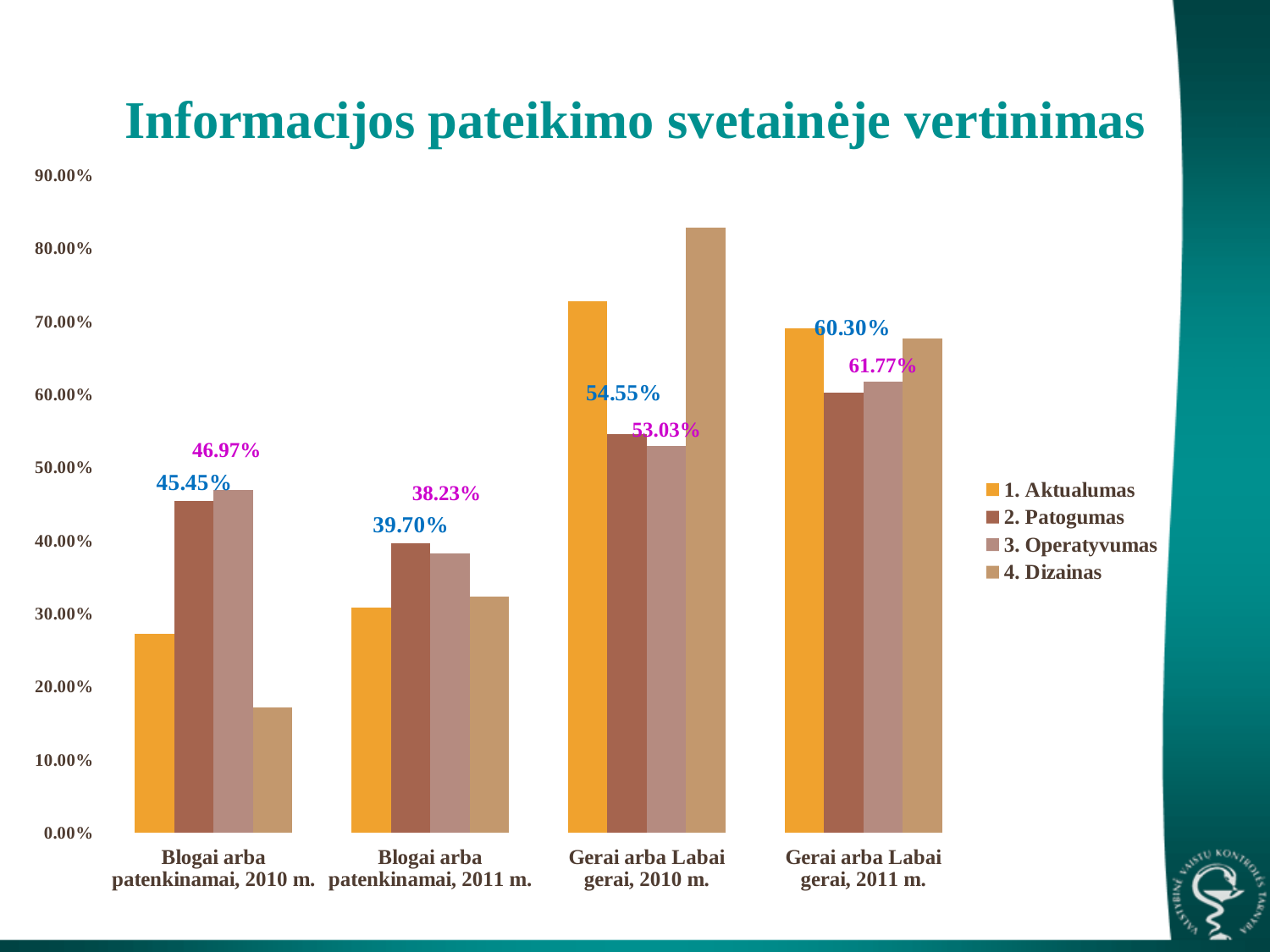

# Informacijos pateikimo svetainėje vertinimas

### Chart

| Category | 1. Aktualumas | 2. Patogumas | 3. Operatyvumas | 4. Dizainas |
|---|---|---|---|---|
| Blogai arba patenkinamai, 2010 m. | 0.2727272727272728 | 0.45454545454545453 | 0.46969696969696983 | 0.171875 |
| Blogai arba patenkinamai, 2011 m. | 0.3088000000000001 | 0.39700000000000013 | 0.38230000000000025 | 0.3235000000000001 |
| Gerai arba Labai gerai, 2010 m. | 0.7272727272727273 | 0.5454545454545454 | 0.5303030303030305 | 0.8281250000000002 |
| Gerai arba Labai gerai, 2011 m. | 0.6912 | 0.6030000000000002 | 0.6177000000000002 | 0.6765000000000002 |